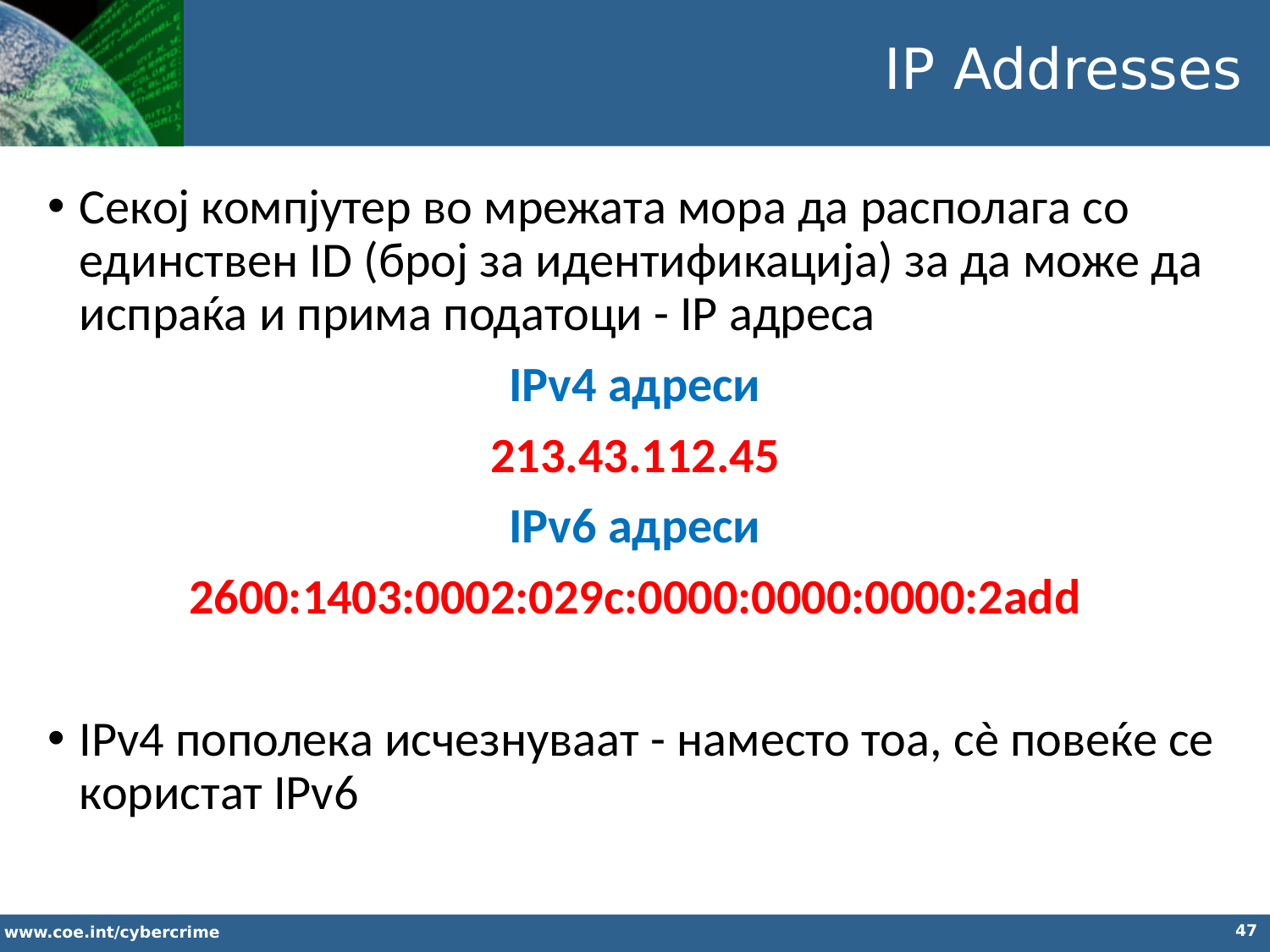

IP Addresses
Секој компјутер во мрежата мора да располага со единствен ID (број за идентификација) за да може да испраќа и прима податоци - IP адреса
IPv4 адреси
213.43.112.45
IPv6 адреси
2600:1403:0002:029c:0000:0000:0000:2add

IPv4 пополека исчезнуваат - наместо тоа, сè повеќе се користат IPv6